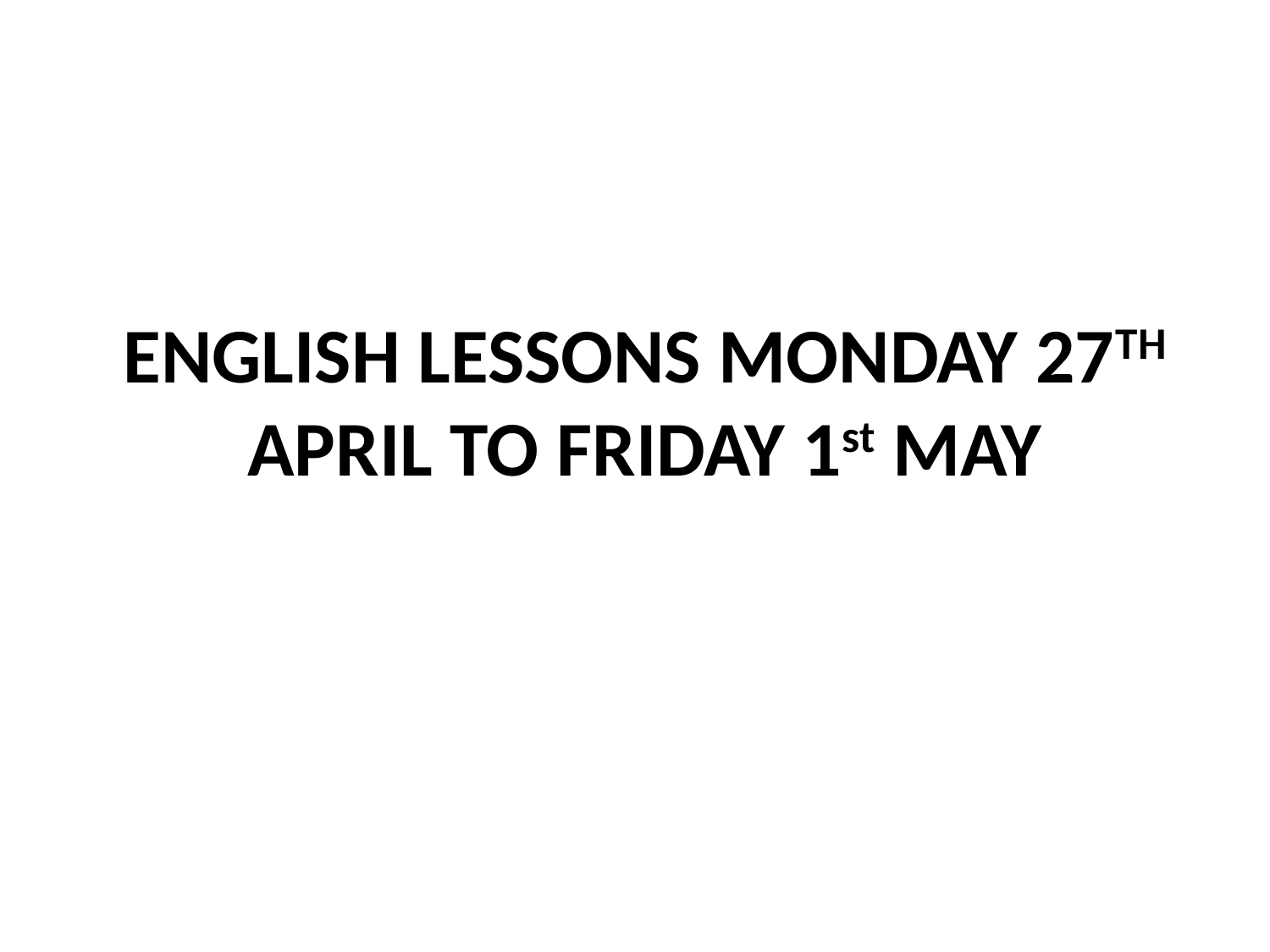

# ENGLISH LESSONS MONDAY 27TH APRIL TO FRIDAY 1st MAY